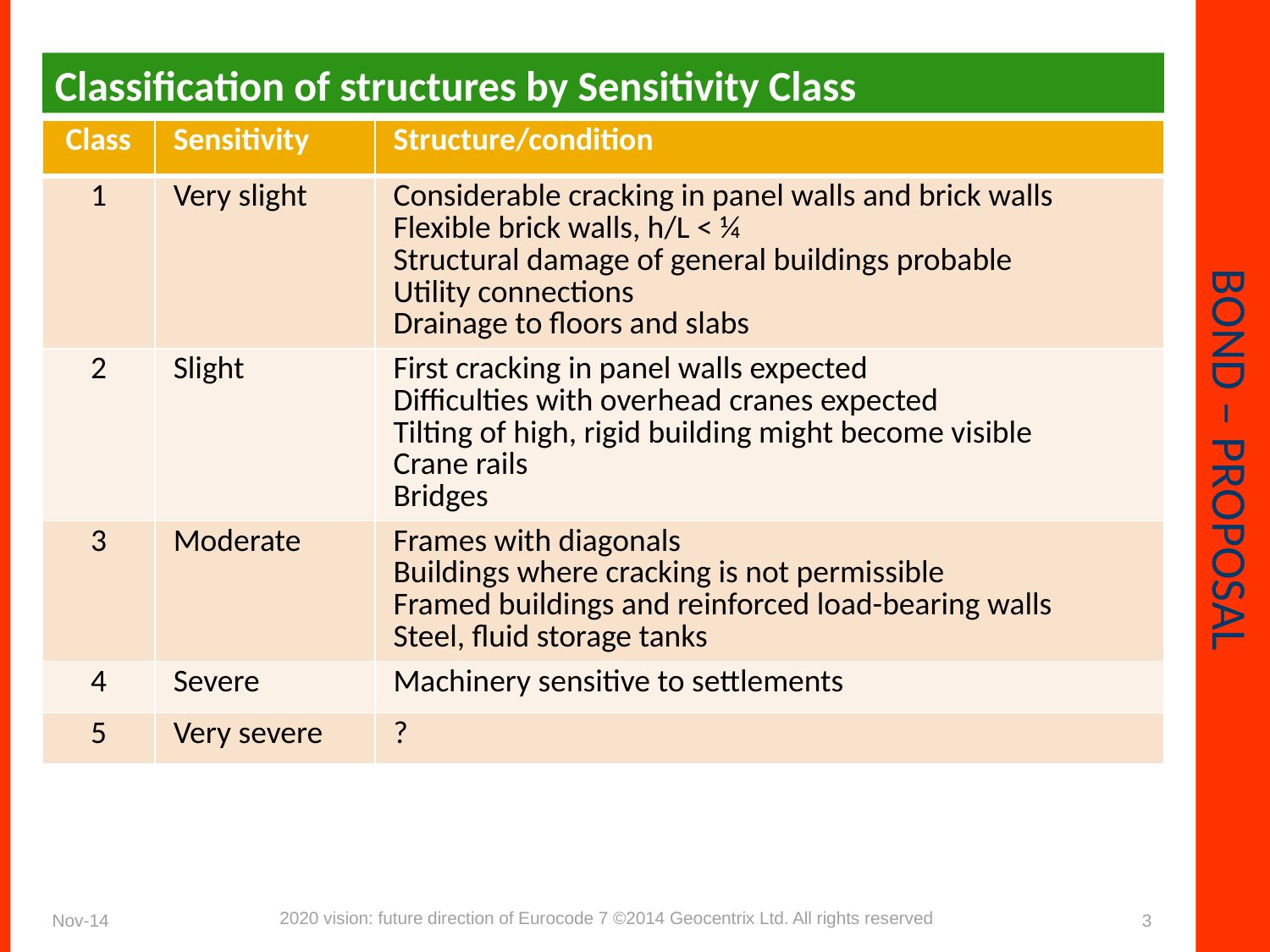

Classification of structures by Sensitivity Class
# Bond – proposal
| Class | Sensitivity | Structure/condition |
| --- | --- | --- |
| 1 | Very slight | Considerable cracking in panel walls and brick walls Flexible brick walls, h/L < ¼ Structural damage of general buildings probable Utility connections Drainage to floors and slabs |
| 2 | Slight | First cracking in panel walls expected Difficulties with overhead cranes expected Tilting of high, rigid building might become visible Crane rails Bridges |
| 3 | Moderate | Frames with diagonals Buildings where cracking is not permissible Framed buildings and reinforced load-bearing walls Steel, fluid storage tanks |
| 4 | Severe | Machinery sensitive to settlements |
| 5 | Very severe | ? |
2020 vision: future direction of Eurocode 7 ©2014 Geocentrix Ltd. All rights reserved
Nov-14
3